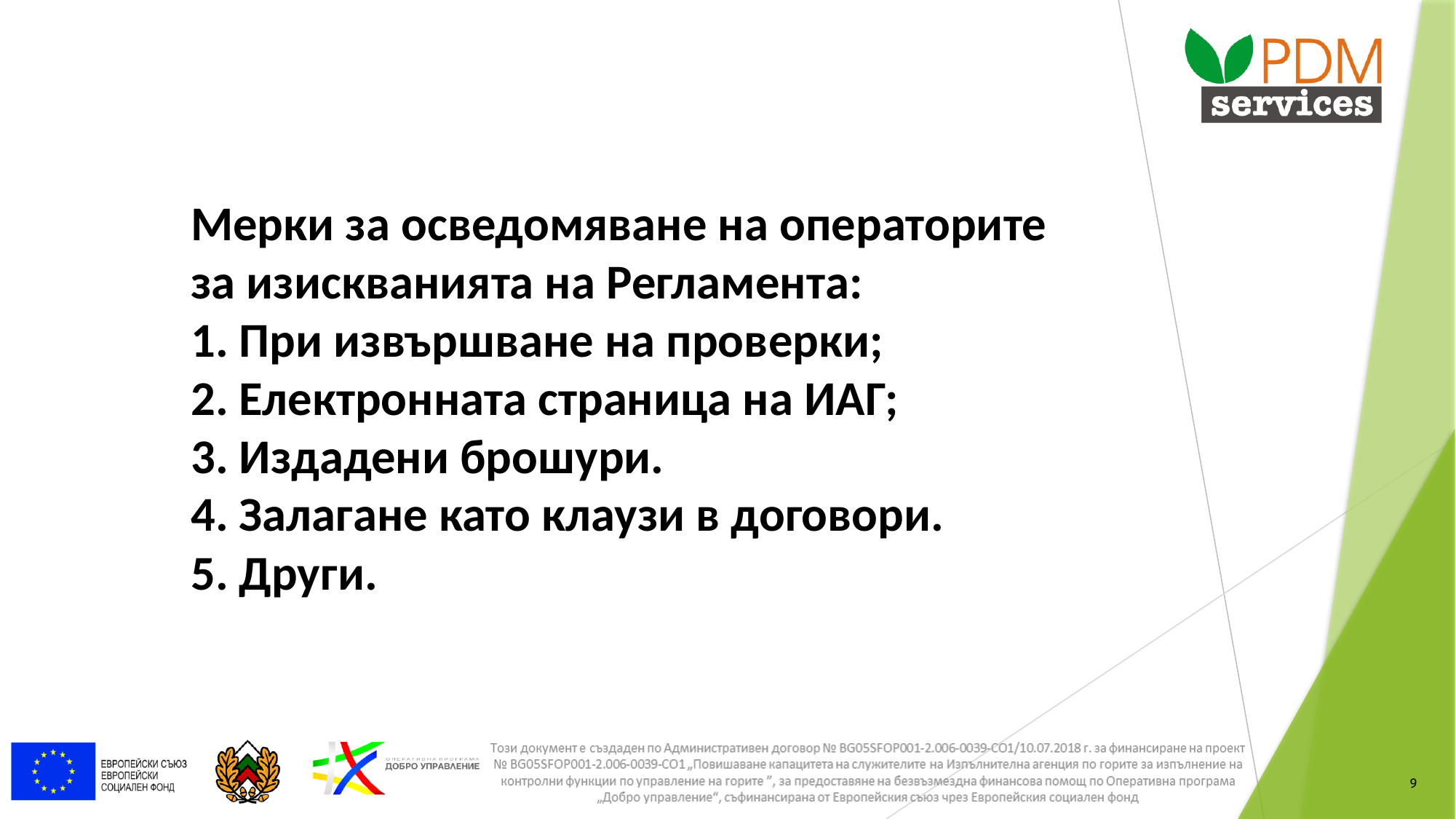

# Мерки за осведомяване на операторите за изискванията на Регламента: 1. При извършване на проверки; 2. Електронната страница на ИАГ; 3. Издадени брошури. 4. Залагане като клаузи в договори. 5. Други.
9